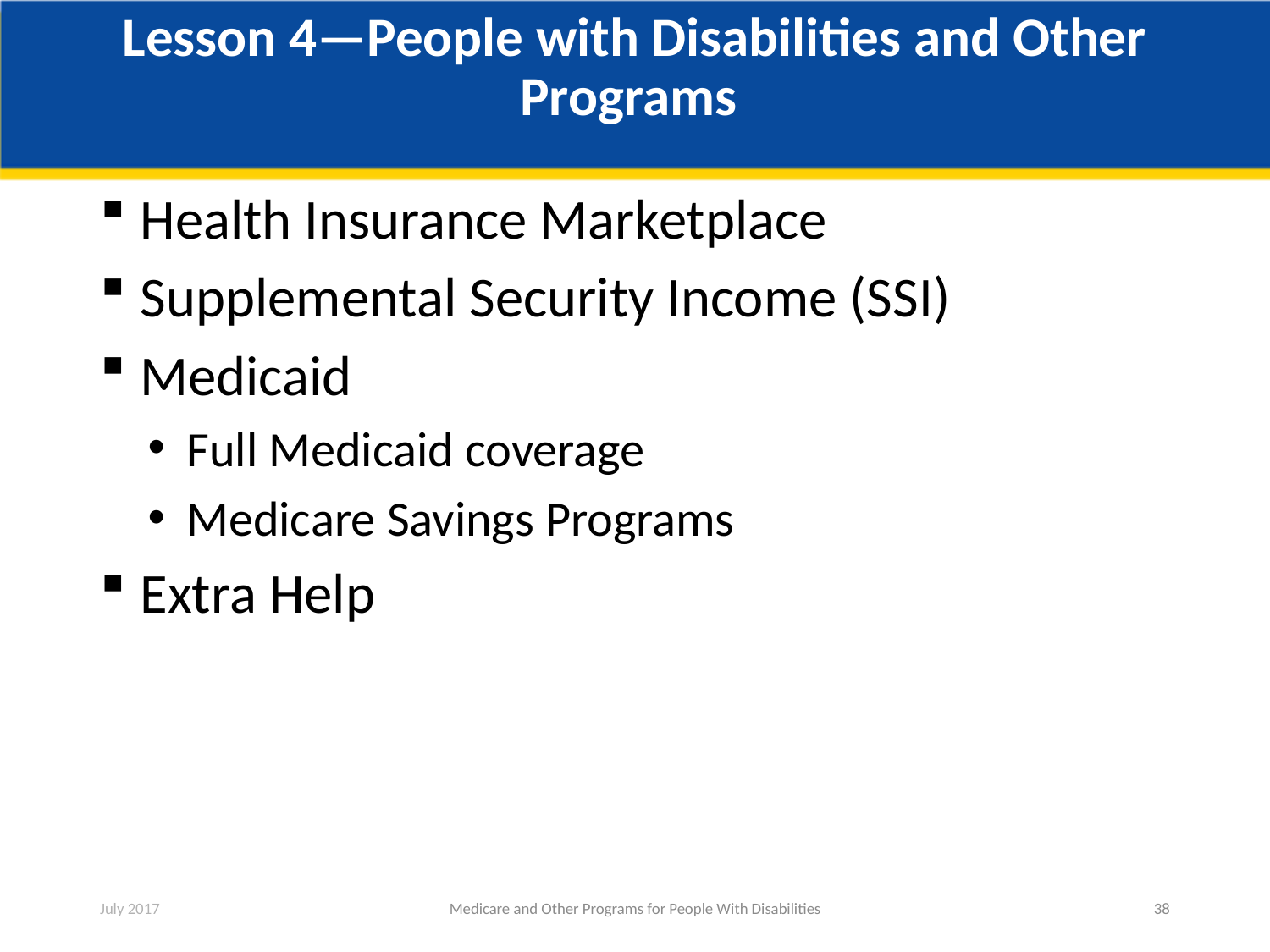

# Lesson 4—People with Disabilities and Other Programs
Health Insurance Marketplace
Supplemental Security Income (SSI)
Medicaid
Full Medicaid coverage
Medicare Savings Programs
Extra Help
July 2017
Medicare and Other Programs for People With Disabilities
38